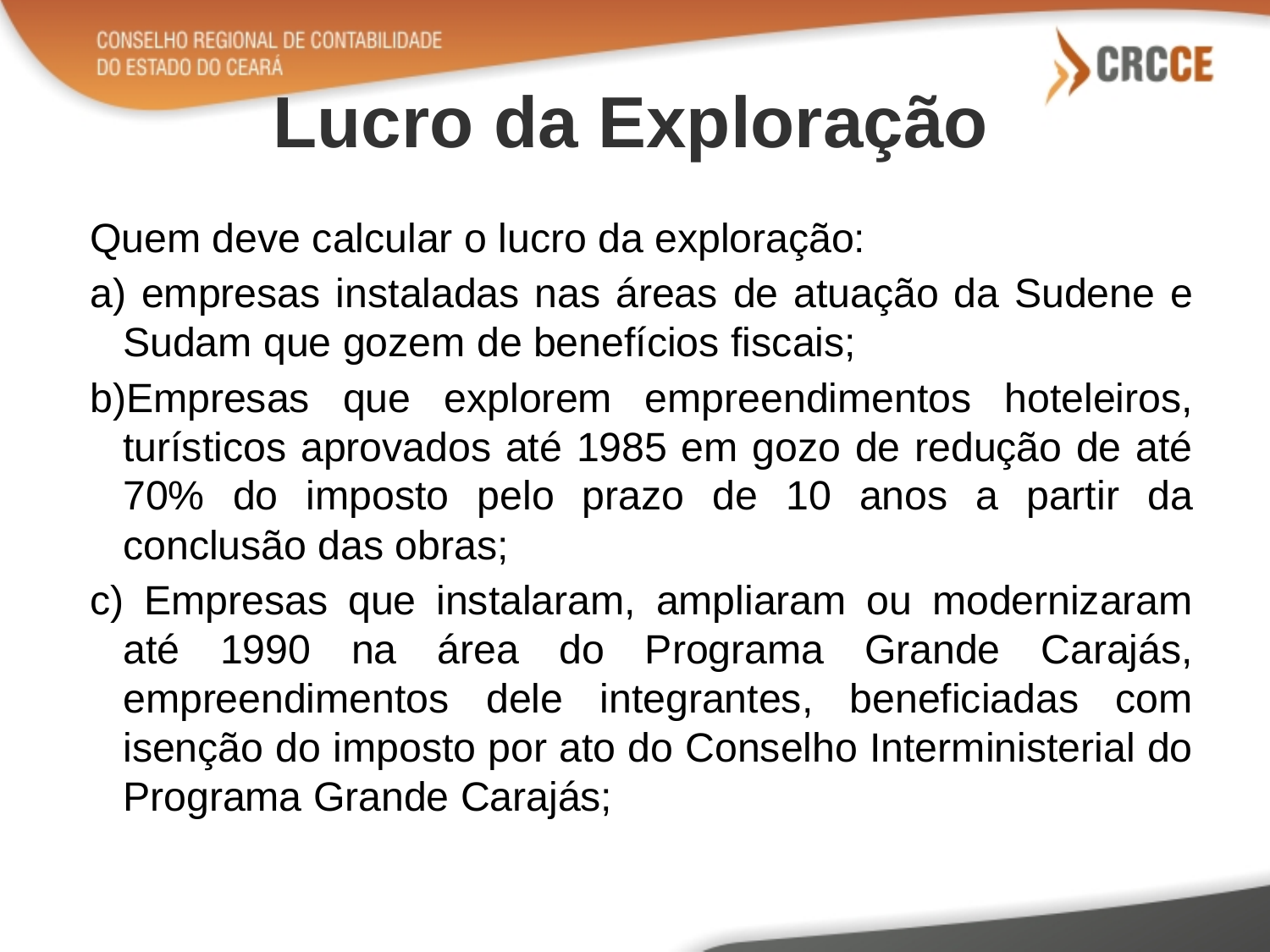

# Lucro da Exploração
Quem deve calcular o lucro da exploração:
a) empresas instaladas nas áreas de atuação da Sudene e Sudam que gozem de benefícios fiscais;
b)Empresas que explorem empreendimentos hoteleiros, turísticos aprovados até 1985 em gozo de redução de até 70% do imposto pelo prazo de 10 anos a partir da conclusão das obras;
c) Empresas que instalaram, ampliaram ou modernizaram até 1990 na área do Programa Grande Carajás, empreendimentos dele integrantes, beneficiadas com isenção do imposto por ato do Conselho Interministerial do Programa Grande Carajás;